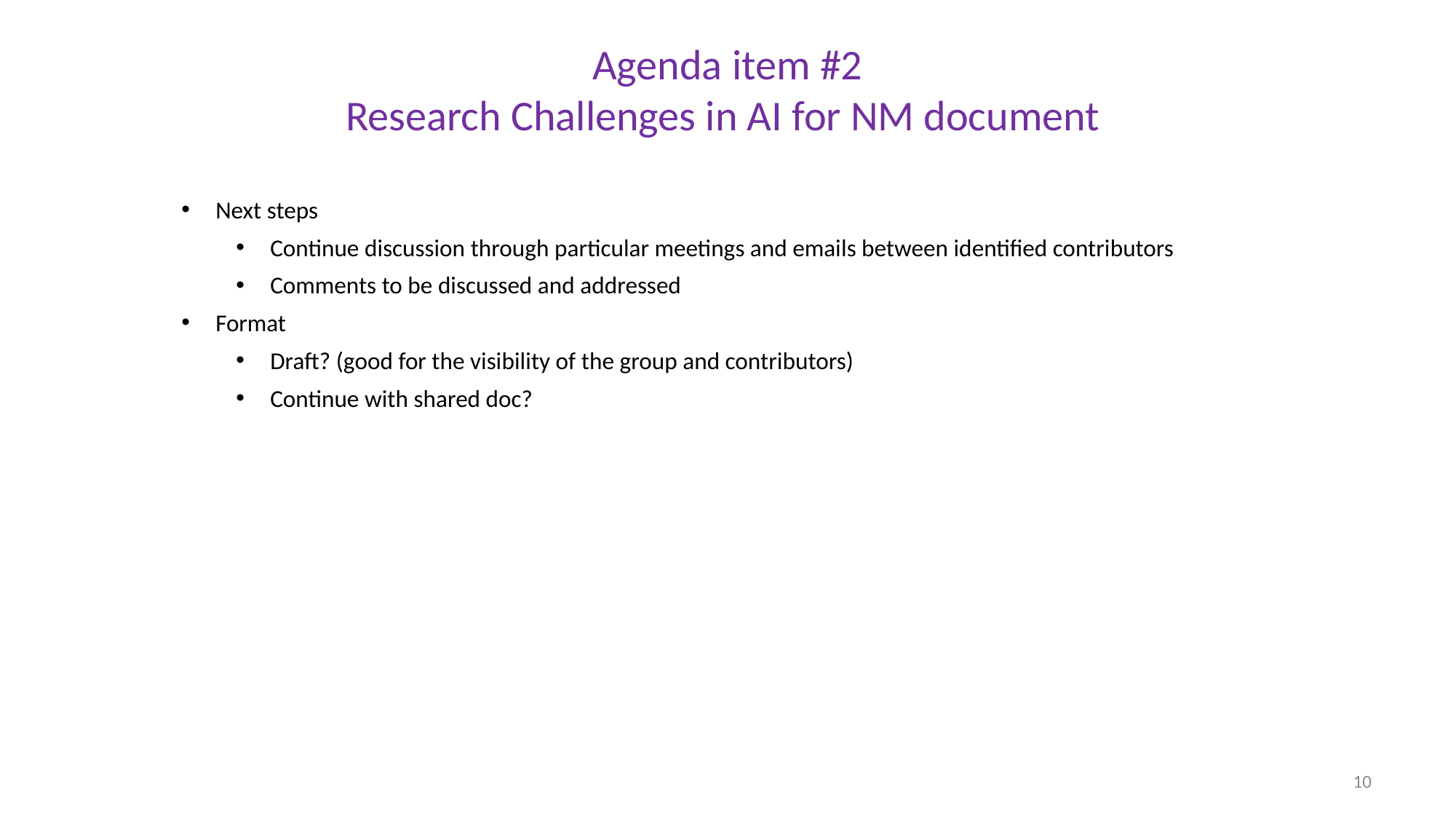

Agenda item #2
Research Challenges in AI for NM document
Next steps
Continue discussion through particular meetings and emails between identified contributors
Comments to be discussed and addressed
Format
Draft? (good for the visibility of the group and contributors)
Continue with shared doc?

10